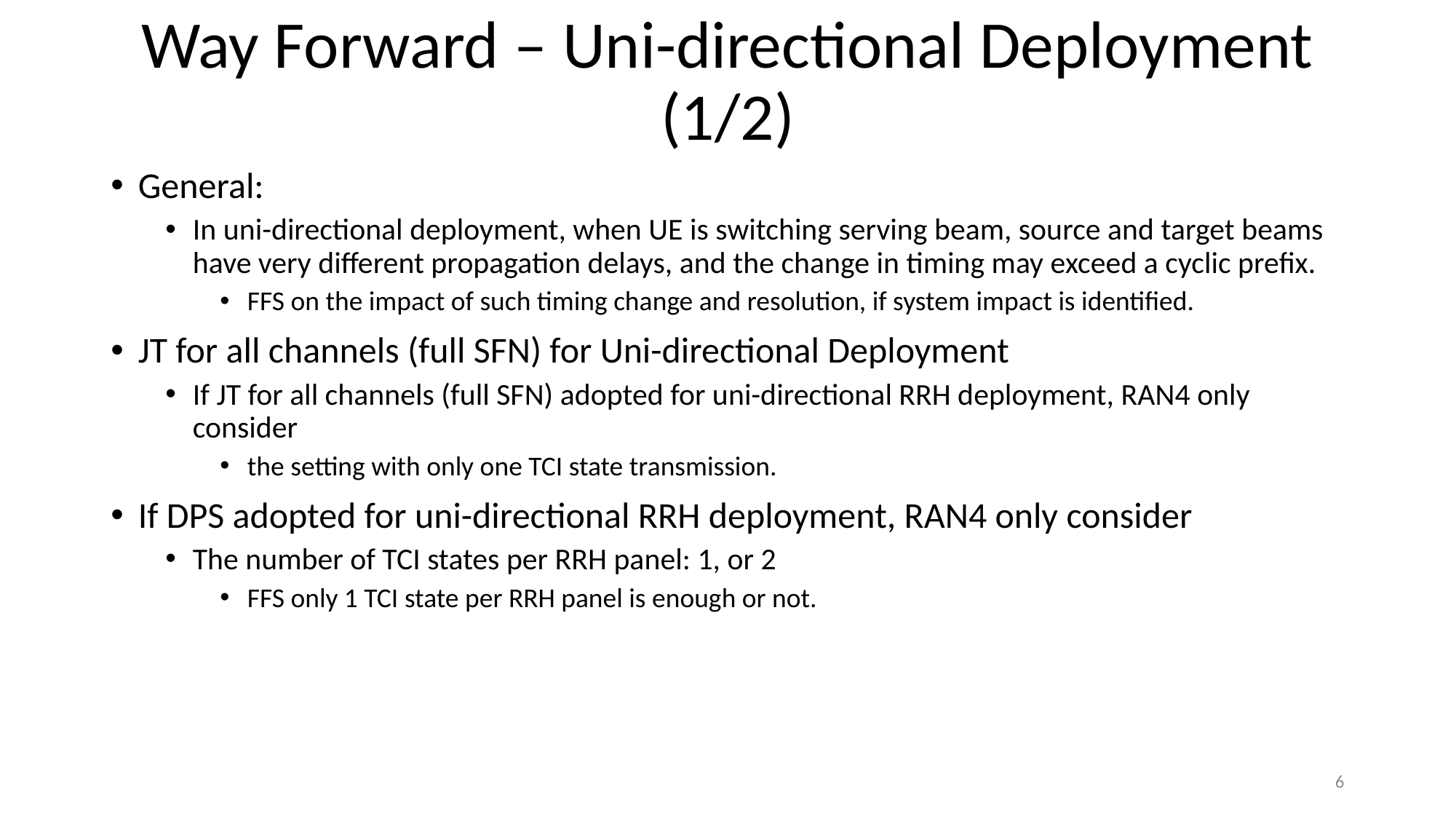

# Way Forward – Uni-directional Deployment (1/2)
General:
In uni-directional deployment, when UE is switching serving beam, source and target beams have very different propagation delays, and the change in timing may exceed a cyclic prefix.
FFS on the impact of such timing change and resolution, if system impact is identified.
JT for all channels (full SFN) for Uni-directional Deployment
If JT for all channels (full SFN) adopted for uni-directional RRH deployment, RAN4 only consider
the setting with only one TCI state transmission.
If DPS adopted for uni-directional RRH deployment, RAN4 only consider
The number of TCI states per RRH panel: 1, or 2
FFS only 1 TCI state per RRH panel is enough or not.

6